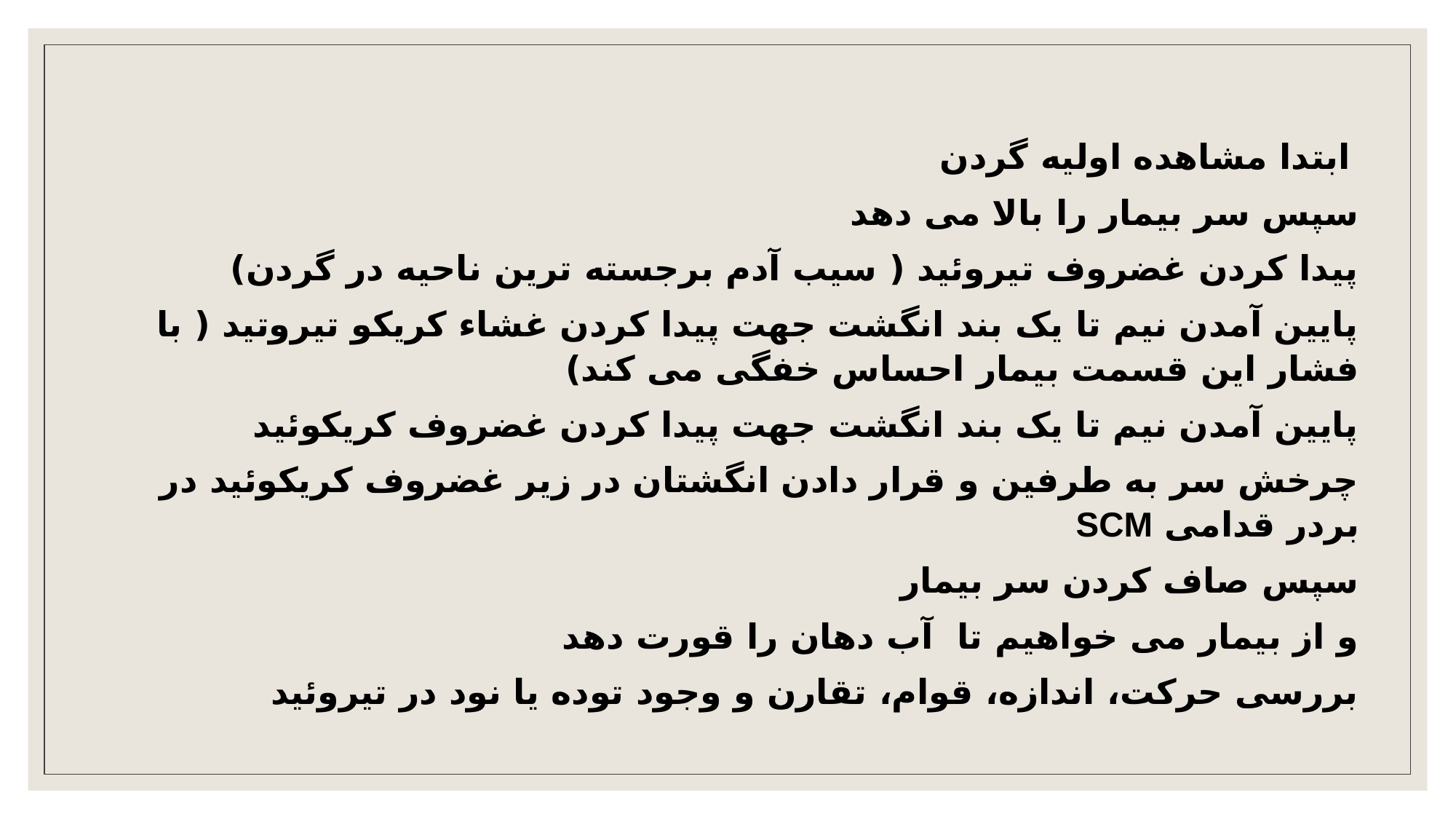

ابتدا مشاهده اولیه گردن
سپس سر بیمار را بالا می دهد
پیدا کردن غضروف تیروئید ( سیب آدم برجسته ترین ناحیه در گردن)
پایین آمدن نیم تا یک بند انگشت جهت پیدا کردن غشاء کریکو تیروتید ( با فشار این قسمت بیمار احساس خفگی می کند)
پایین آمدن نیم تا یک بند انگشت جهت پیدا کردن غضروف کریکوئید
چرخش سر به طرفین و قرار دادن انگشتان در زیر غضروف کریکوئید در بردر قدامی SCM
سپس صاف کردن سر بیمار
و از بیمار می خواهیم تا  آب دهان را قورت دهد
بررسی حرکت، اندازه، قوام، تقارن و وجود توده یا نود در تیروئید